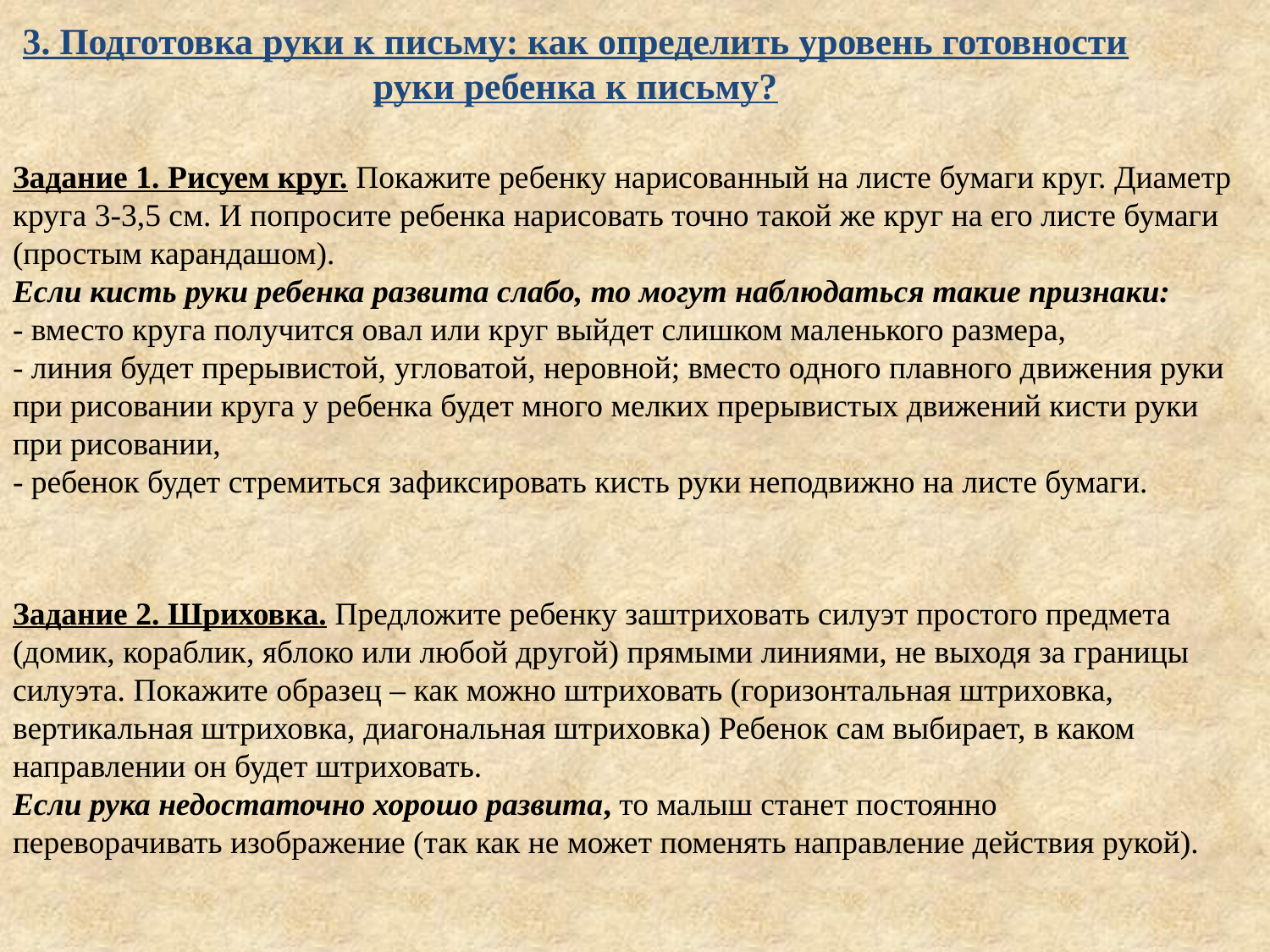

3. Подготовка руки к письму: как определить уровень готовности руки ребенка к письму?

Задание 1. Рисуем круг. Покажите ребенку нарисованный на листе бумаги круг. Диаметр круга 3-3,5 см. И попросите ребенка нарисовать точно такой же круг на его листе бумаги (простым карандашом).
Если кисть руки ребенка развита слабо, то могут наблюдаться такие признаки:
- вместо круга получится овал или круг выйдет слишком маленького размера,
- линия будет прерывистой, угловатой, неровной; вместо одного плавного движения руки при рисовании круга у ребенка будет много мелких прерывистых движений кисти руки при рисовании,
- ребенок будет стремиться зафиксировать кисть руки неподвижно на листе бумаги.
Задание 2. Шриховка. Предложите ребенку заштриховать силуэт простого предмета (домик, кораблик, яблоко или любой другой) прямыми линиями, не выходя за границы силуэта. Покажите образец – как можно штриховать (горизонтальная штриховка, вертикальная штриховка, диагональная штриховка) Ребенок сам выбирает, в каком направлении он будет штриховать.
Если рука недостаточно хорошо развита, то малыш станет постоянно переворачивать изображение (так как не может поменять направление действия рукой).